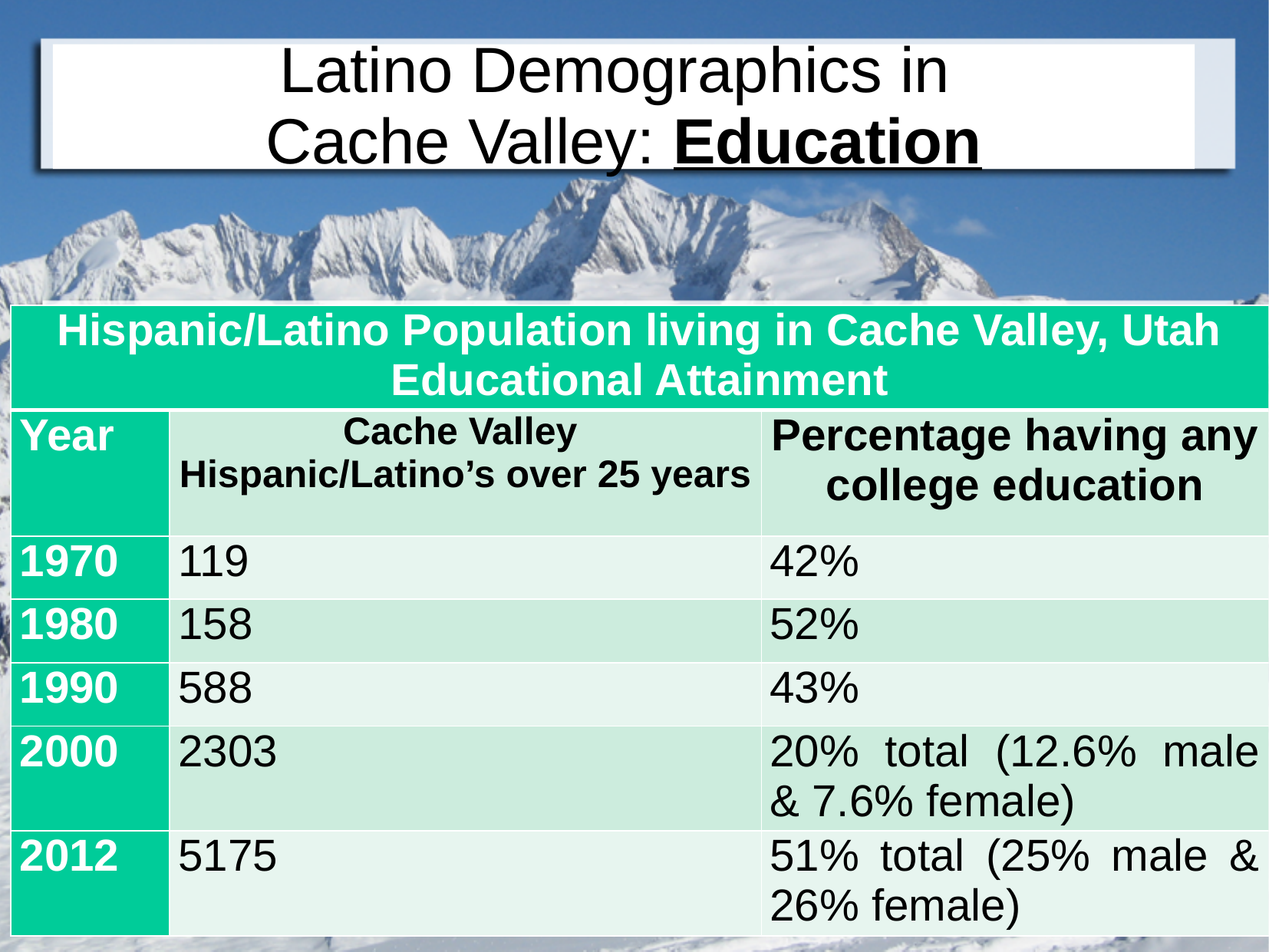

# Latino Demographics in Cache Valley: Education
| Hispanic/Latino Population living in Cache Valley, Utah Educational Attainment |  |  |
| --- | --- | --- |
| Year | Cache Valley Hispanic/Latino’s over 25 years | Percentage having any college education |
| 1970 | 119 | 42% |
| 1980 | 158 | 52% |
| 1990 | 588 | 43% |
| 2000 | 2303 | 20% total (12.6% male & 7.6% female) |
| 2012 | 5175 | 51% total (25% male & 26% female) |